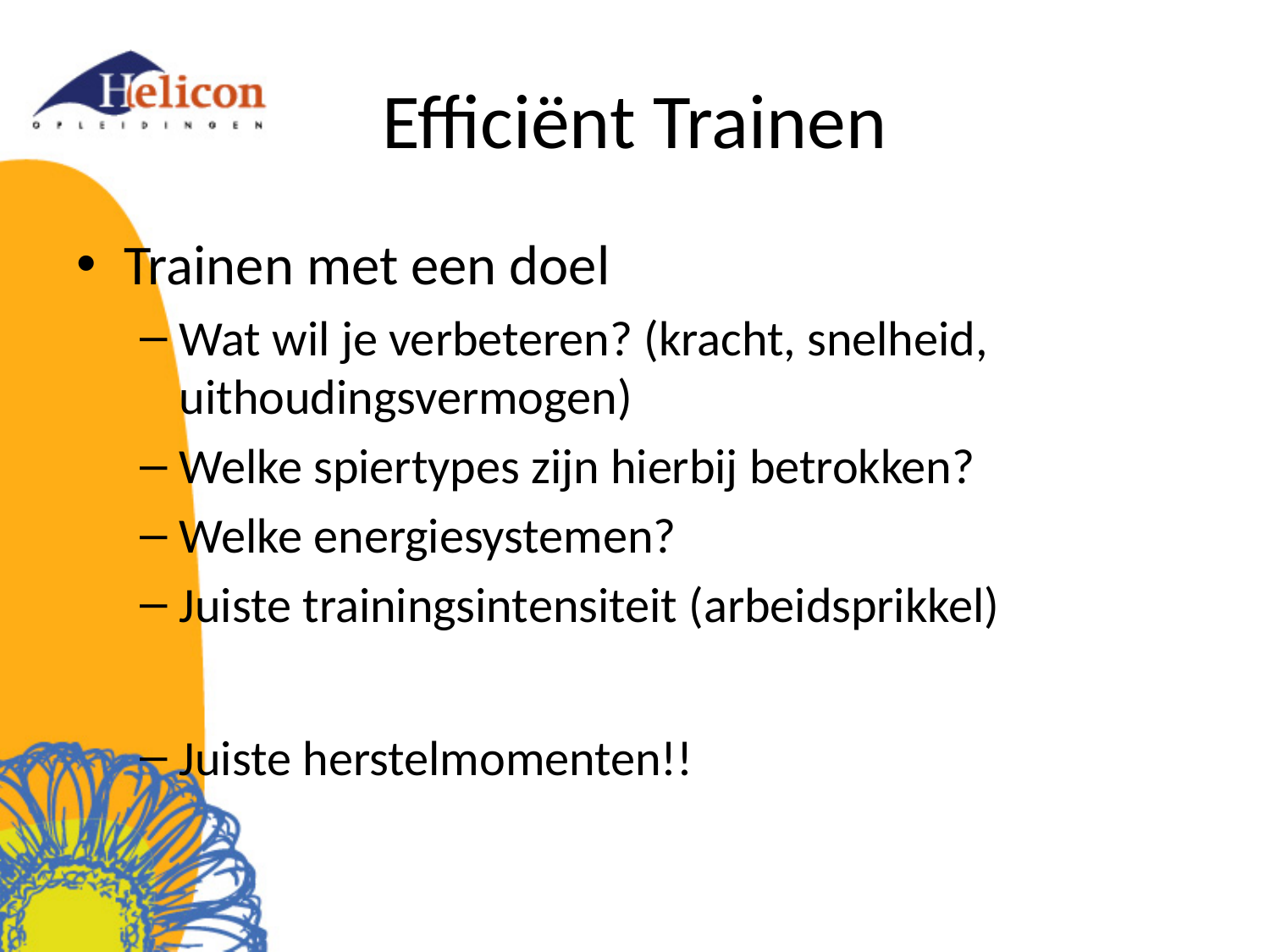

# Efficiënt Trainen
Trainen met een doel
Wat wil je verbeteren? (kracht, snelheid, uithoudingsvermogen)
Welke spiertypes zijn hierbij betrokken?
Welke energiesystemen?
Juiste trainingsintensiteit (arbeidsprikkel)

Juiste herstelmomenten!!